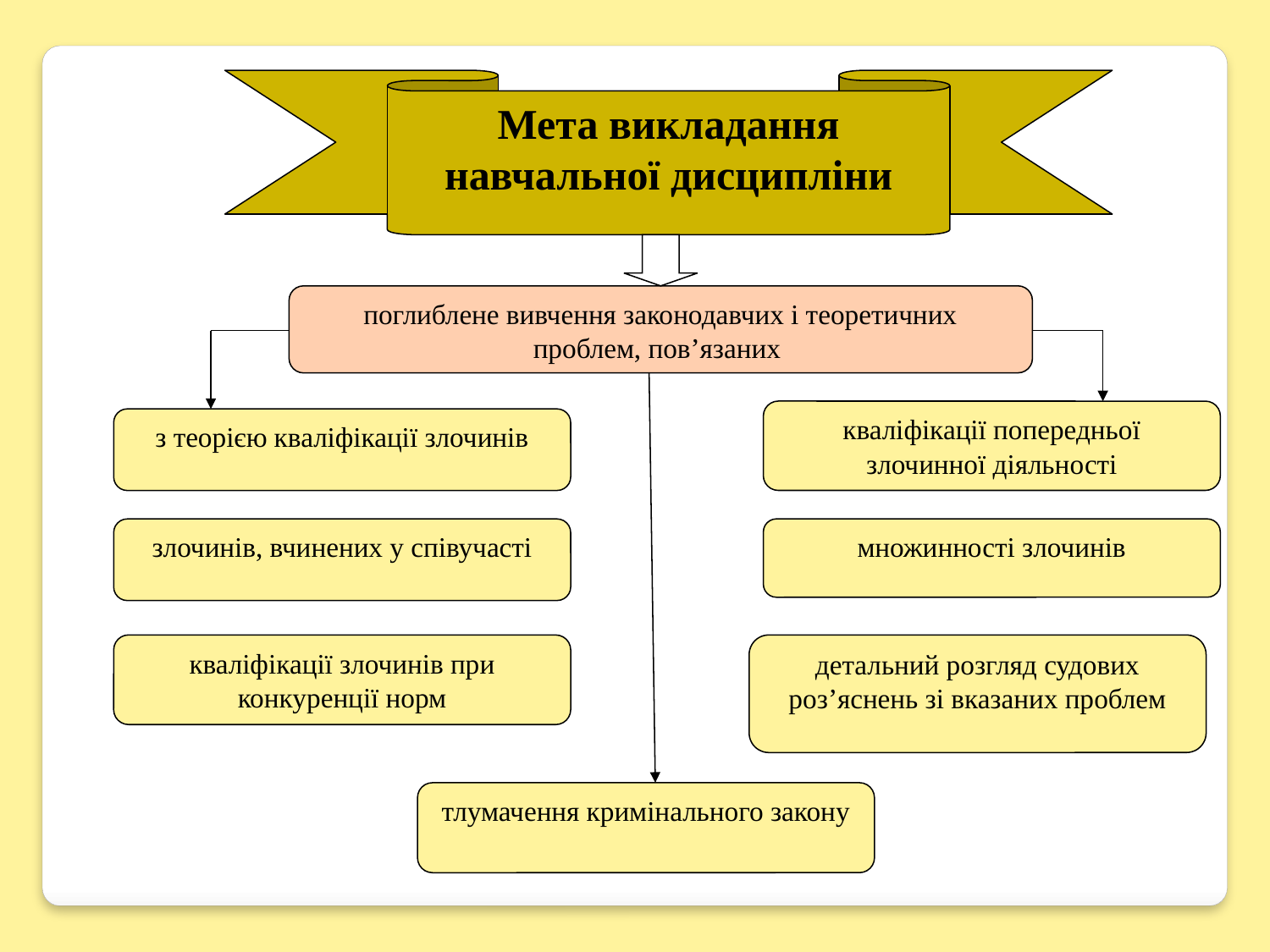

Мета викладання навчальної дисципліни

поглиблене вивчення законодавчих і теоретичних проблем, пов’язаних

кваліфікації попередньої злочинної діяльності
з теорією кваліфікації злочинів
злочинів, вчинених у співучасті
множинності злочинів
кваліфікації злочинів при конкуренції норм
детальний розгляд судових роз’яснень зі вказаних проблем
тлумачення кримінального закону